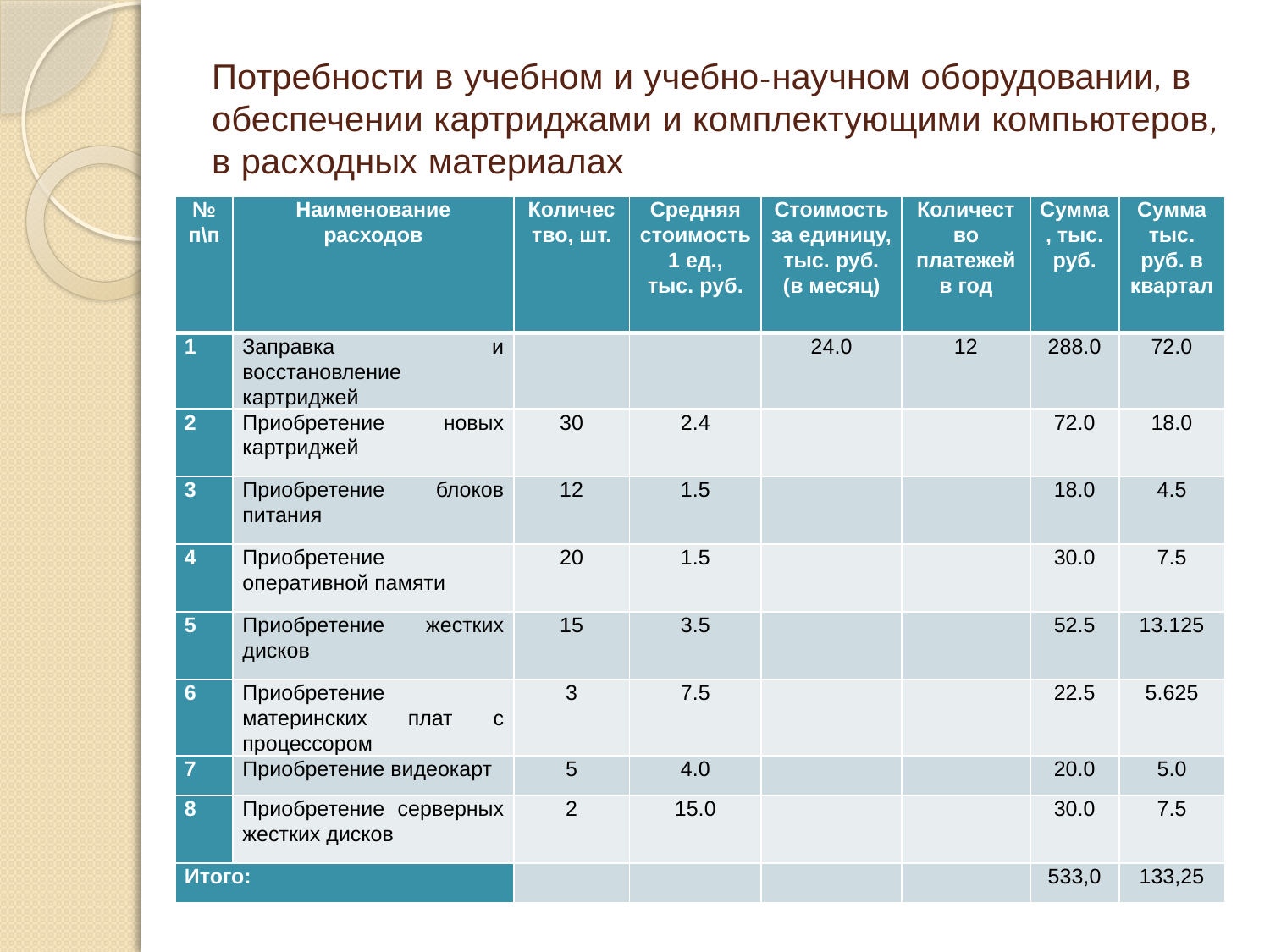

# Потребности в учебном и учебно-научном оборудовании, в обеспечении картриджами и комплектующими компьютеров, в расходных материалах
| № п\п | Наименование расходов | Количество, шт. | Средняя стоимость 1 ед., тыс. руб. | Стоимость за единицу, тыс. руб. (в месяц) | Количество платежей в год | Сумма, тыс. руб. | Сумма тыс. руб. в квартал |
| --- | --- | --- | --- | --- | --- | --- | --- |
| 1 | Заправка и восстановление картриджей |  |  | 24.0 | 12 | 288.0 | 72.0 |
| 2 | Приобретение новых картриджей | 30 | 2.4 |  |  | 72.0 | 18.0 |
| 3 | Приобретение блоков питания | 12 | 1.5 |  |  | 18.0 | 4.5 |
| 4 | Приобретение оперативной памяти | 20 | 1.5 |  |  | 30.0 | 7.5 |
| 5 | Приобретение жестких дисков | 15 | 3.5 |  |  | 52.5 | 13.125 |
| 6 | Приобретение материнских плат с процессором | 3 | 7.5 |  |  | 22.5 | 5.625 |
| 7 | Приобретение видеокарт | 5 | 4.0 |  |  | 20.0 | 5.0 |
| 8 | Приобретение серверных жестких дисков | 2 | 15.0 |  |  | 30.0 | 7.5 |
| Итого: |  |  |  |  |  | 533,0 | 133,25 |